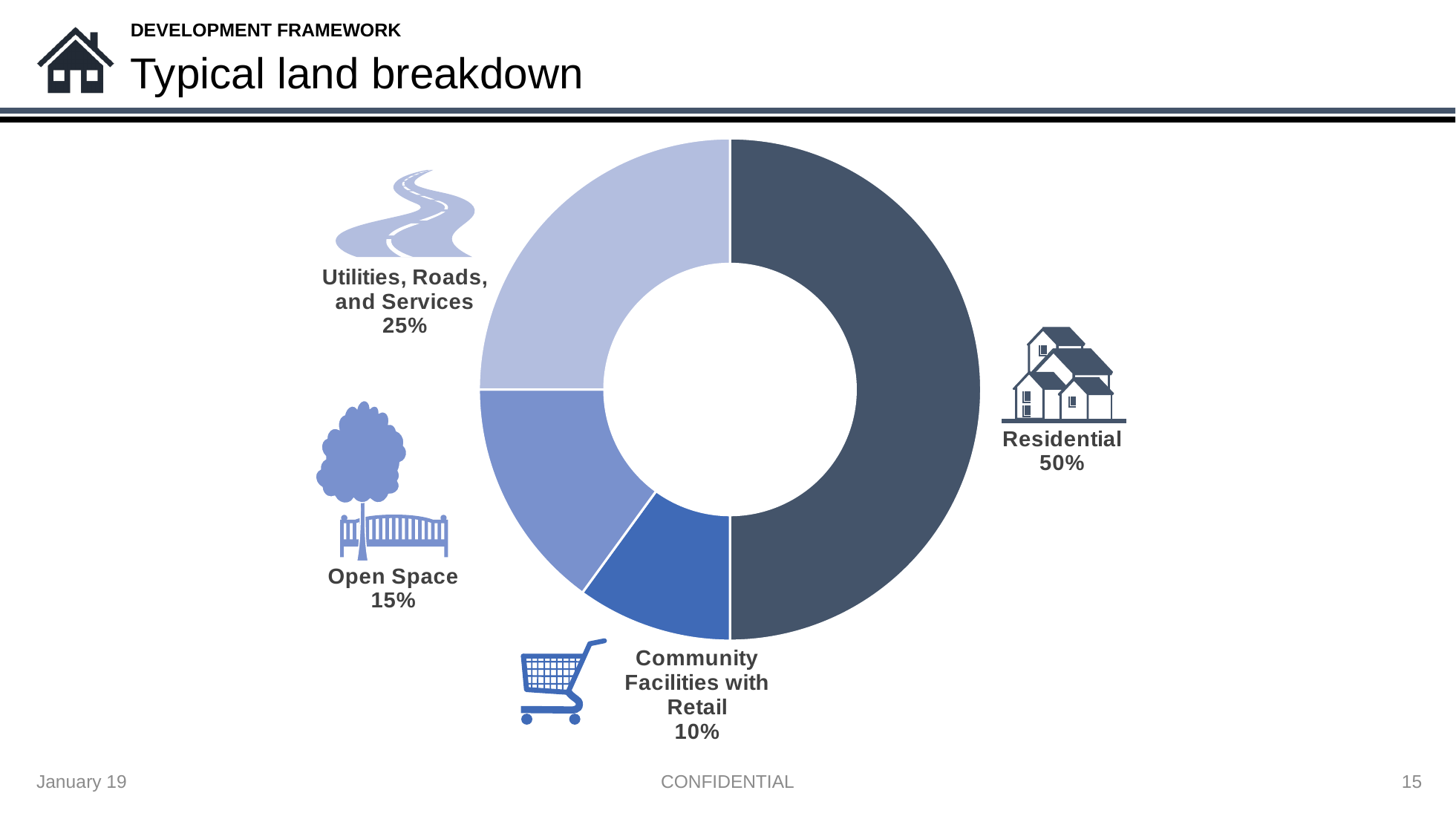

DEVELOPMENT FRAMEWORK
# Typical land breakdown

### Chart

| Category | Land Breakdown |
|---|---|
| Residential | 50.0 |
| Community Facilities with Retail | 10.0 |
| Open Space | 15.0 |
| Utilities, Roads, and Services | 25.0 |

CONFIDENTIAL
15
January 19